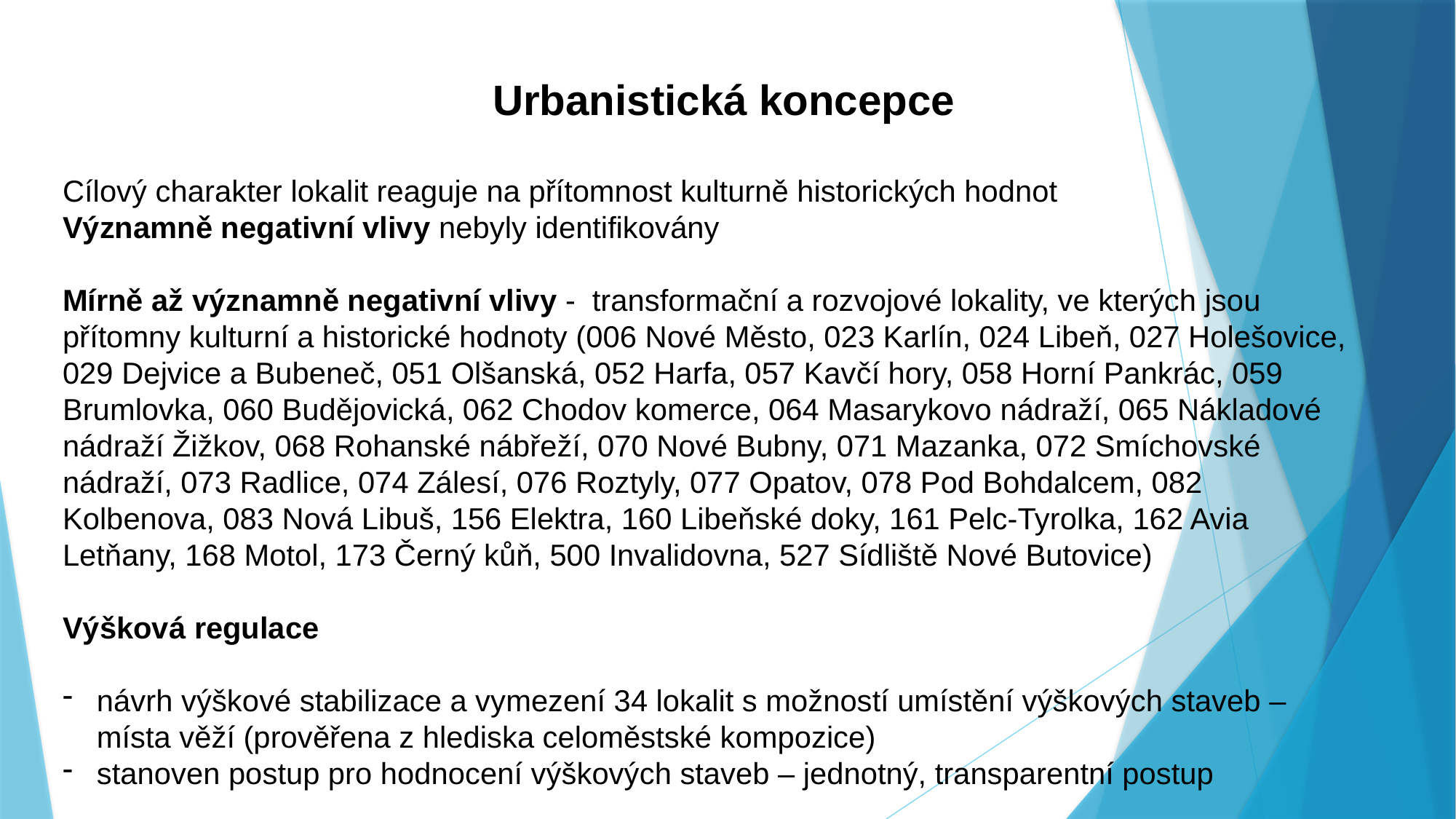

Urbanistická koncepce
Cílový charakter lokalit reaguje na přítomnost kulturně historických hodnot
Významně negativní vlivy nebyly identifikovány

Mírně až významně negativní vlivy -  transformační a rozvojové lokality, ve kterých jsou přítomny kulturní a historické hodnoty (006 Nové Město, 023 Karlín, 024 Libeň, 027 Holešovice, 029 Dejvice a Bubeneč, 051 Olšanská, 052 Harfa, 057 Kavčí hory, 058 Horní Pankrác, 059 Brumlovka, 060 Budějovická, 062 Chodov komerce, 064 Masarykovo nádraží, 065 Nákladové nádraží Žižkov, 068 Rohanské nábřeží, 070 Nové Bubny, 071 Mazanka, 072 Smíchovské nádraží, 073 Radlice, 074 Zálesí, 076 Roztyly, 077 Opatov, 078 Pod Bohdalcem, 082 Kolbenova, 083 Nová Libuš, 156 Elektra, 160 Libeňské doky, 161 Pelc-Tyrolka, 162 Avia Letňany, 168 Motol, 173 Černý kůň, 500 Invalidovna, 527 Sídliště Nové Butovice)

Výšková regulace

návrh výškové stabilizace a vymezení 34 lokalit s možností umístění výškových staveb – místa věží (prověřena z hlediska celoměstské kompozice)
stanoven postup pro hodnocení výškových staveb – jednotný, transparentní postup